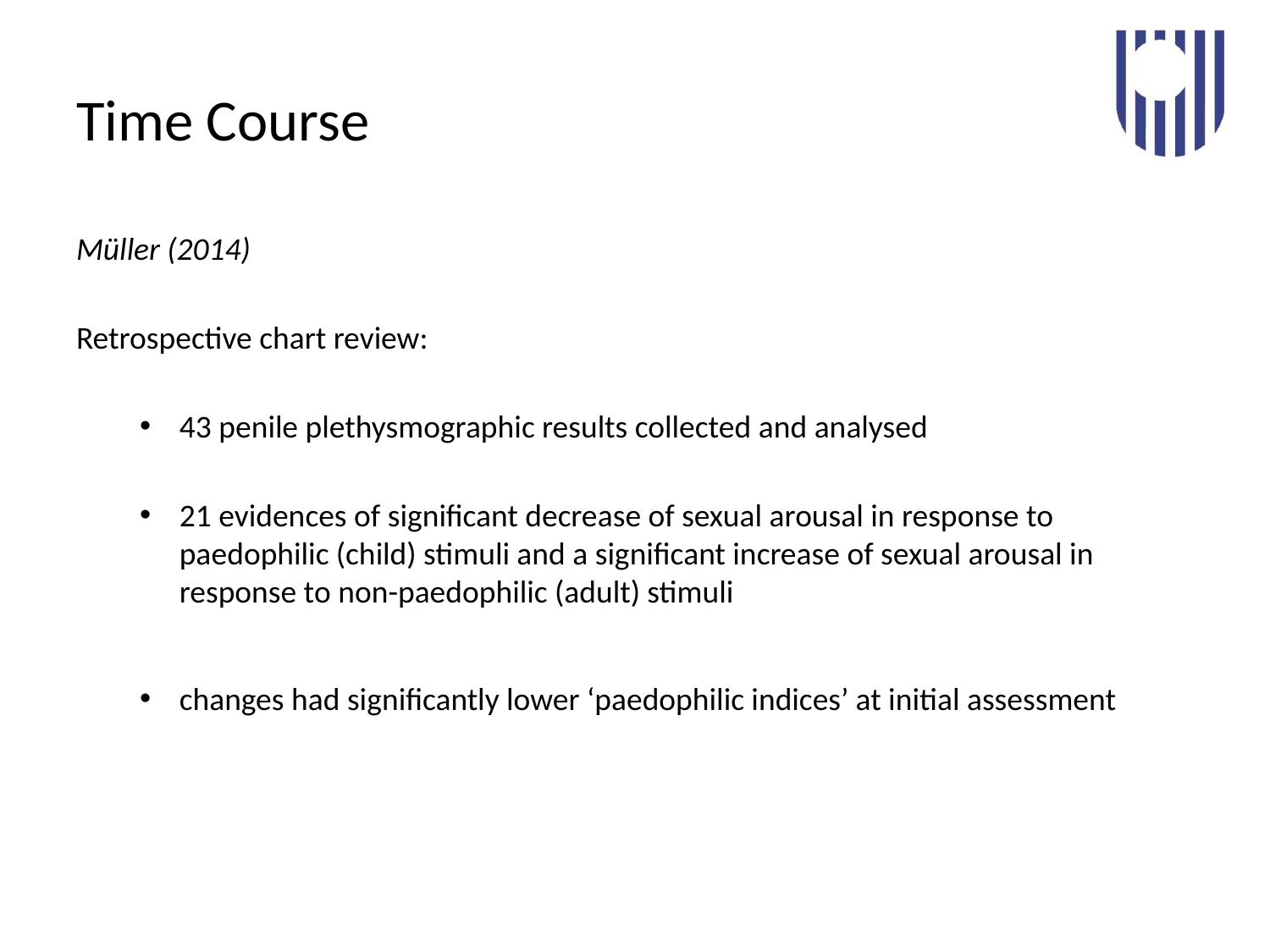

# Time Course
Müller (2014)

Retrospective chart review:

43 penile plethysmographic results collected and analysed

21 evidences of significant decrease of sexual arousal in response to paedophilic (child) stimuli and a significant increase of sexual arousal in response to non-paedophilic (adult) stimuli

changes had significantly lower ‘paedophilic indices’ at initial assessment